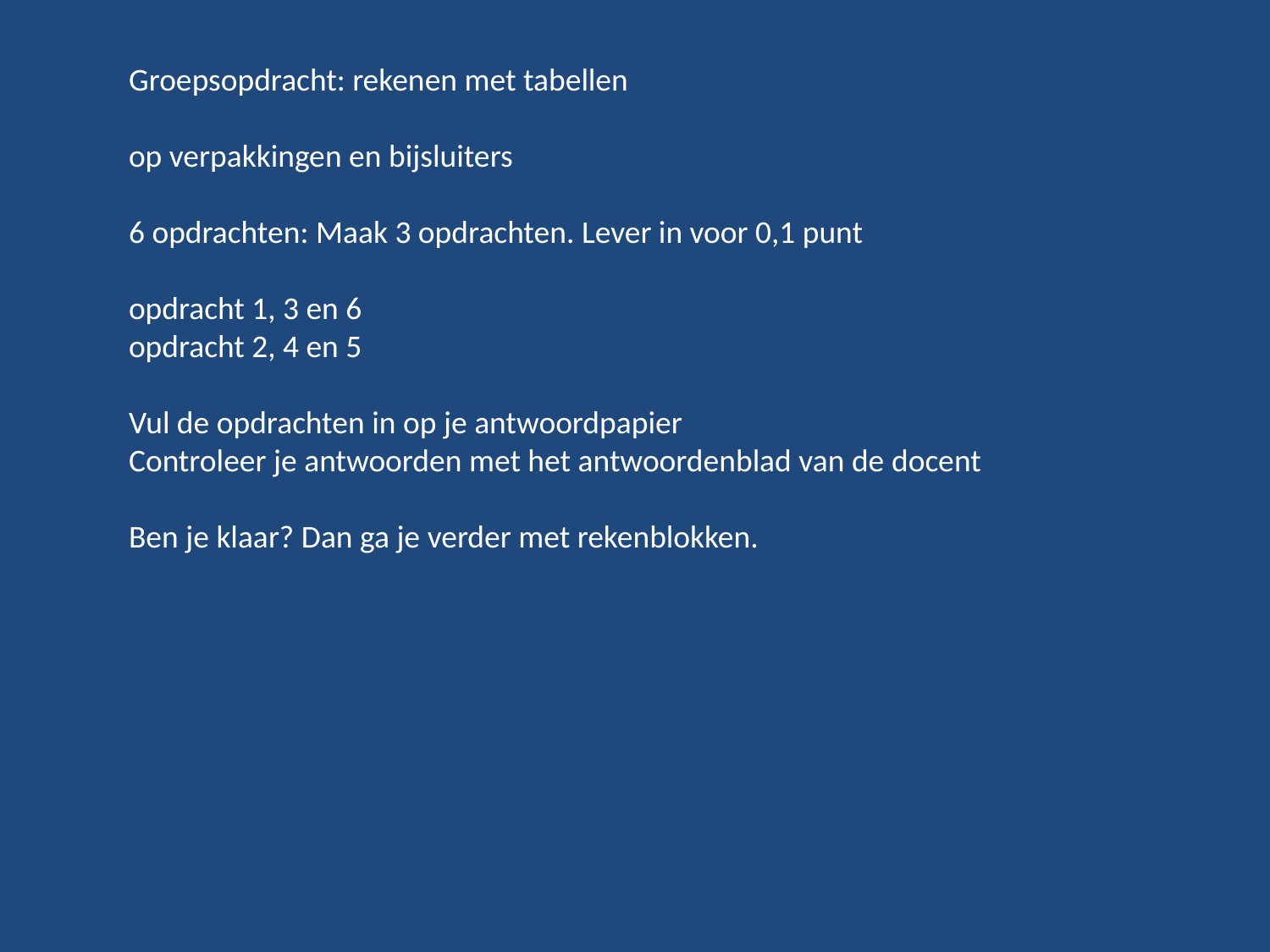

Groepsopdracht: rekenen met tabellen

op verpakkingen en bijsluiters

6 opdrachten: Maak 3 opdrachten. Lever in voor 0,1 punt

opdracht 1, 3 en 6
opdracht 2, 4 en 5

Vul de opdrachten in op je antwoordpapier
Controleer je antwoorden met het antwoordenblad van de docent

Ben je klaar? Dan ga je verder met rekenblokken.